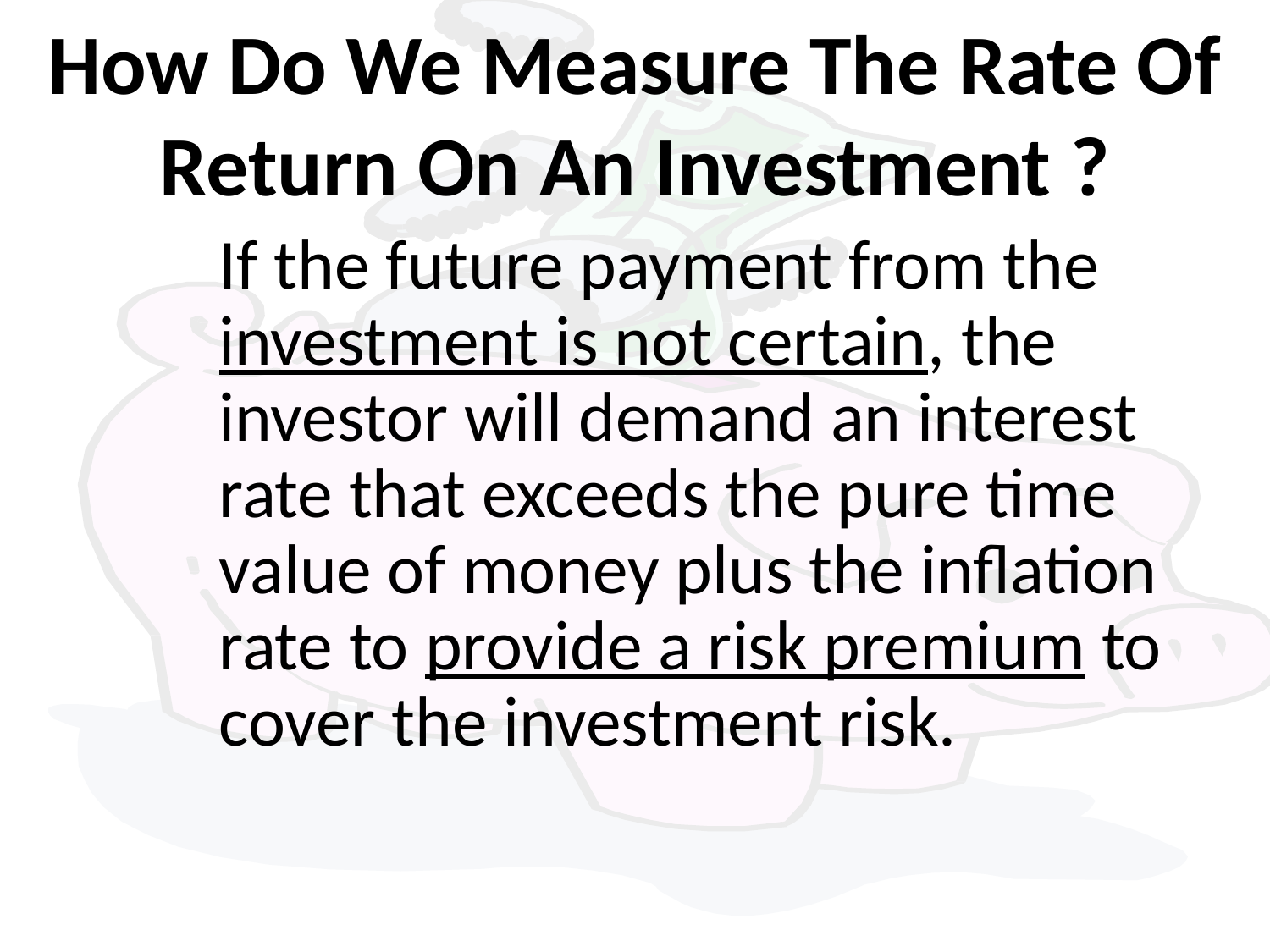

# How Do We Measure The Rate Of Return On An Investment ?
	If the future payment from the investment is not certain, the investor will demand an interest rate that exceeds the pure time value of money plus the inflation rate to provide a risk premium to cover the investment risk.